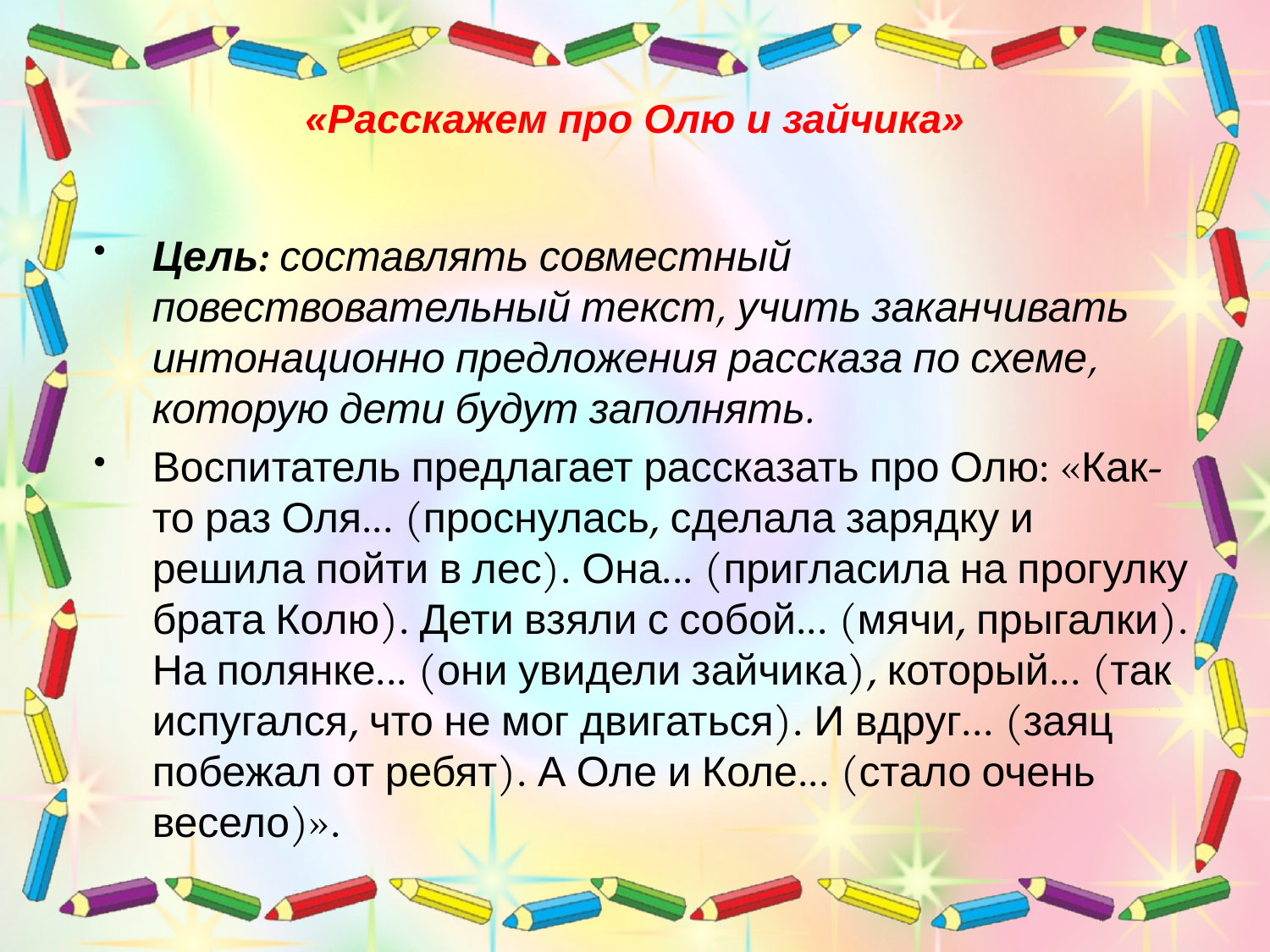

# «Расскажем про Олю и зайчика»
Цель: составлять совместный повествовательный текст, учить заканчивать интонационно предложения рассказа по схеме, которую дети будут заполнять.
Воспитатель предлагает рассказать про Олю: «Как-то раз Оля... (проснулась, сделала зарядку и решила пойти в лес). Она... (пригласила на прогулку брата Колю). Дети взяли с собой... (мячи, прыгалки). На полянке... (они увидели зайчика), который... (так испугался, что не мог двигаться). И вдруг... (заяц побежал от ребят). А Оле и Коле... (стало очень весело)».